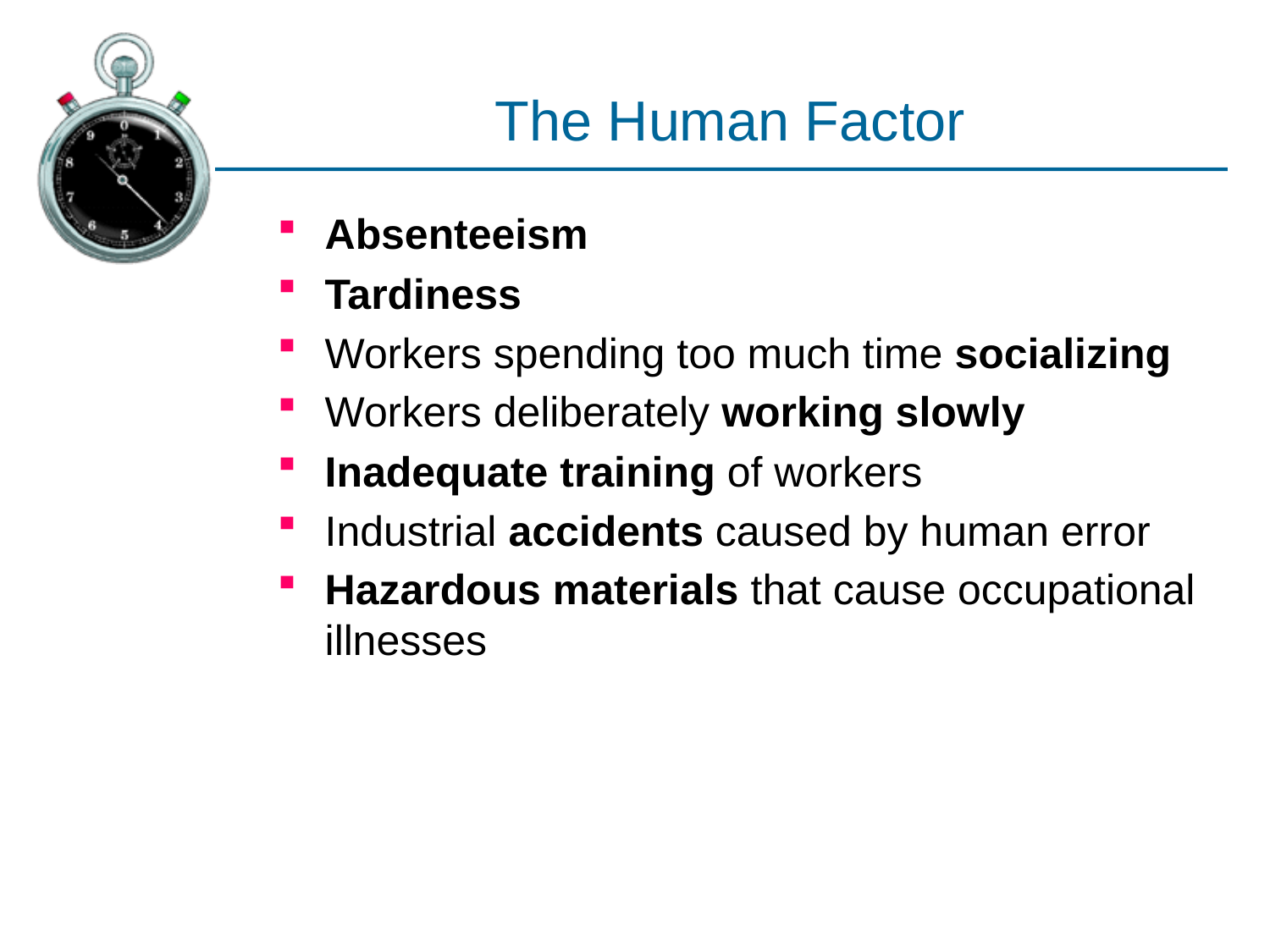

# The Human Factor
Absenteeism
Tardiness
Workers spending too much time socializing
Workers deliberately working slowly
Inadequate training of workers
Industrial accidents caused by human error
Hazardous materials that cause occupational illnesses